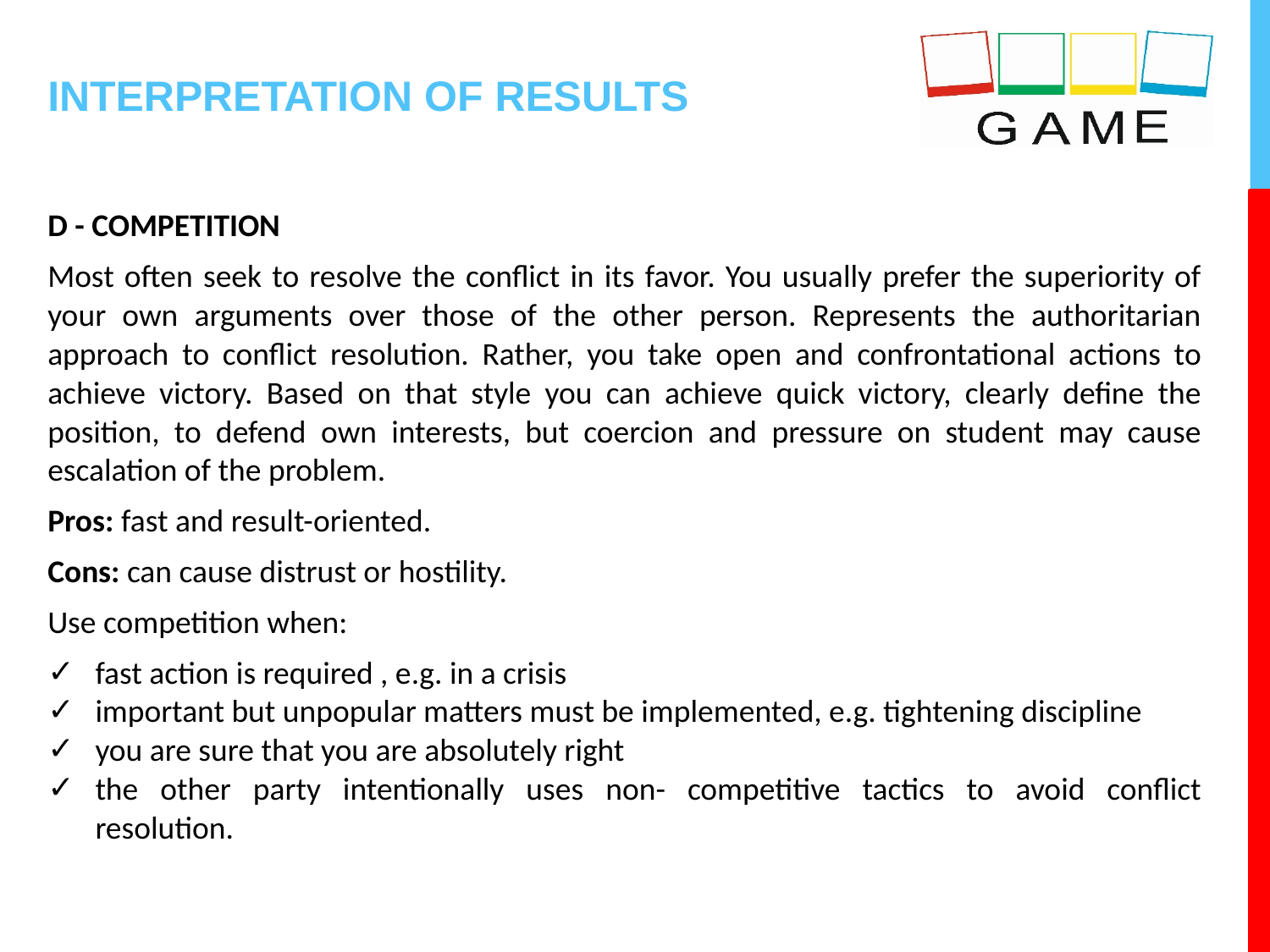

# INTERPRETATION OF RESULTS
D - COMPETITION
Most often seek to resolve the conflict in its favor. You usually prefer the superiority of your own arguments over those of the other person. Represents the authoritarian approach to conflict resolution. Rather, you take open and confrontational actions to achieve victory. Based on that style you can achieve quick victory, clearly define the position, to defend own interests, but coercion and pressure on student may cause escalation of the problem.
Pros: fast and result-oriented.
Cons: can cause distrust or hostility.
Use competition when:
fast action is required , e.g. in a crisis
important but unpopular matters must be implemented, e.g. tightening discipline
you are sure that you are absolutely right
the other party intentionally uses non- competitive tactics to avoid conflict resolution.